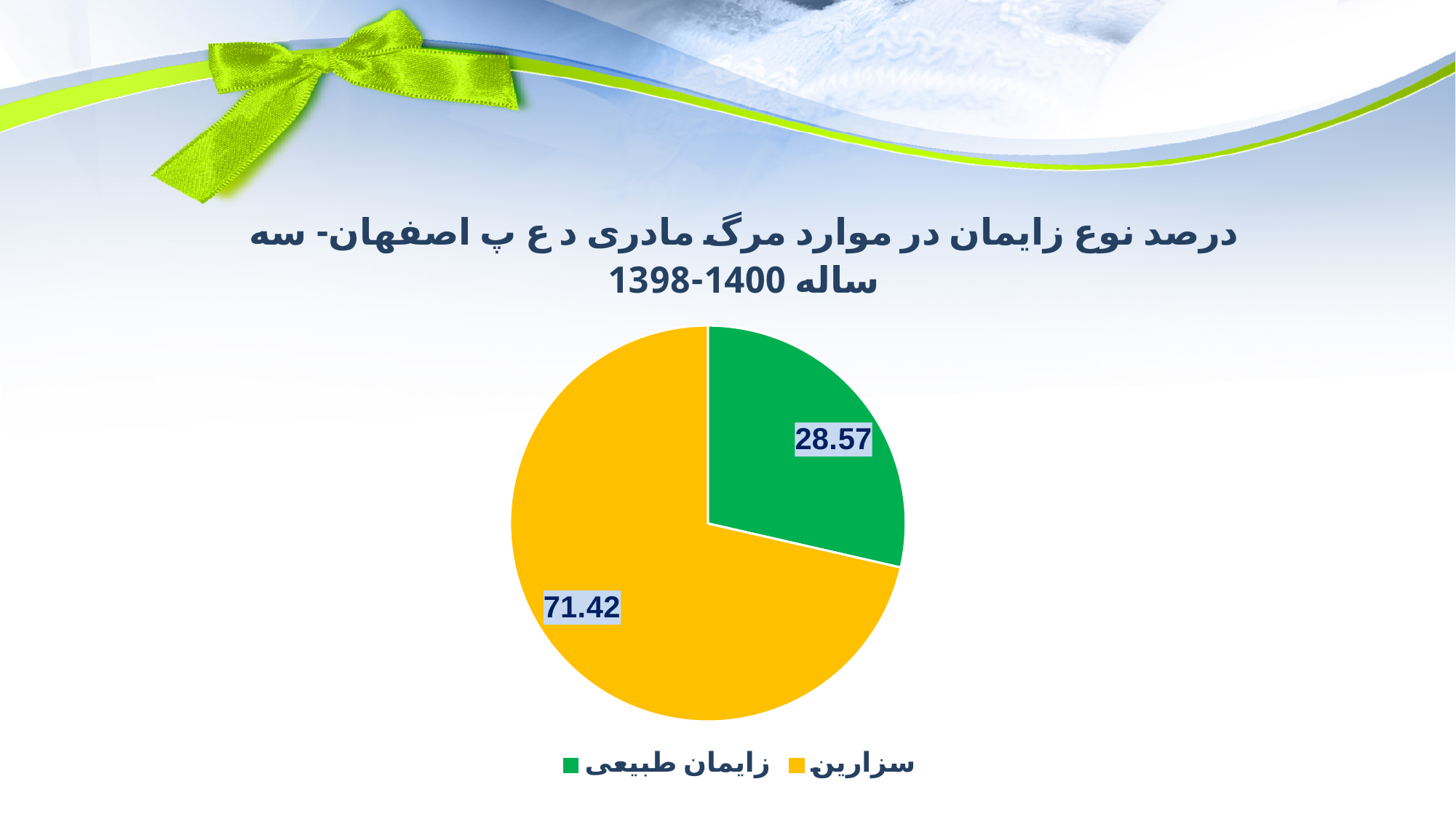

### Chart: درصد نوع زایمان در موارد مرگ مادری د ع پ اصفهان- سه ساله 1400-1398

| Category | درصد |
|---|---|
| زایمان طبیعی | 28.57 |
| سزارین | 71.42 |